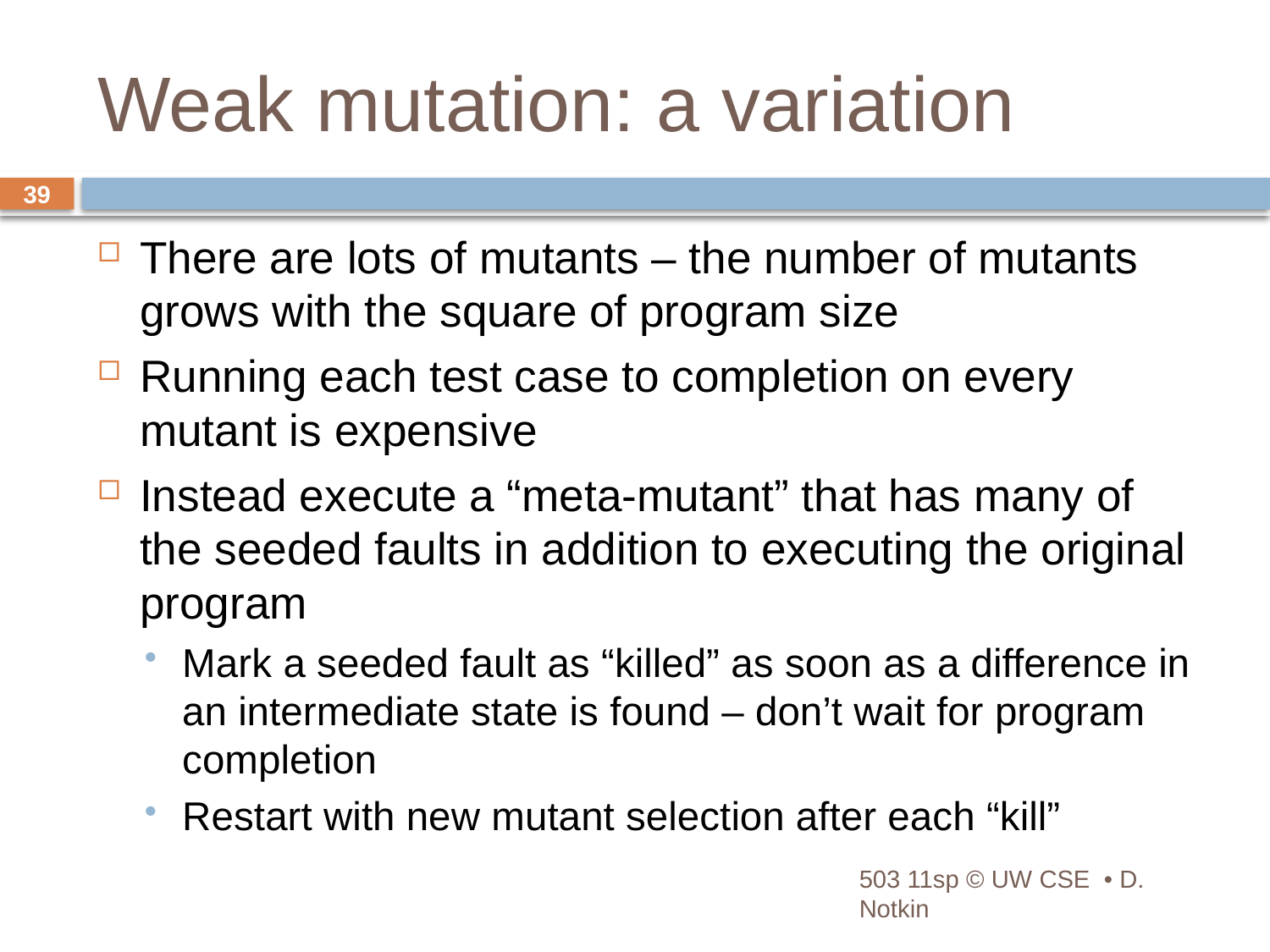

# Weak mutation: a variation
39
There are lots of mutants – the number of mutants grows with the square of program size
Running each test case to completion on every mutant is expensive
Instead execute a “meta-mutant” that has many of the seeded faults in addition to executing the original program
Mark a seeded fault as “killed” as soon as a difference in an intermediate state is found – don’t wait for program completion
Restart with new mutant selection after each “kill”
503 11sp © UW CSE  • D. Notkin